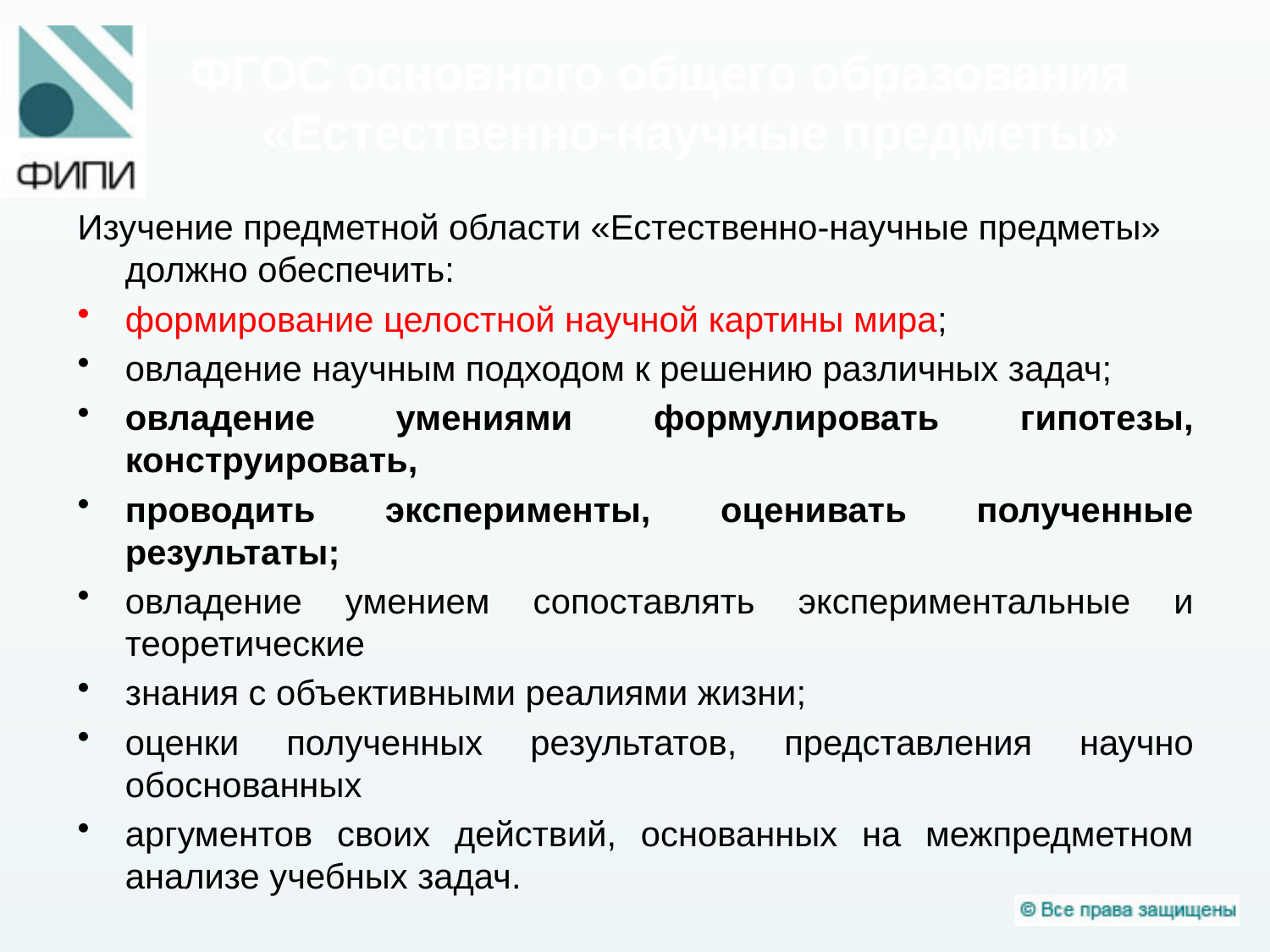

# ФГОС основного общего образования «Естественно-научные предметы»

Изучение предметной области «Естественно-научные предметы» должно обеспечить:
формирование целостной научной картины мира;
овладение научным подходом к решению различных задач;
овладение умениями формулировать гипотезы, конструировать,
проводить эксперименты, оценивать полученные результаты;
овладение умением сопоставлять экспериментальные и теоретические
знания с объективными реалиями жизни;
оценки полученных результатов, представления научно обоснованных
аргументов своих действий, основанных на межпредметном анализе учебных задач.